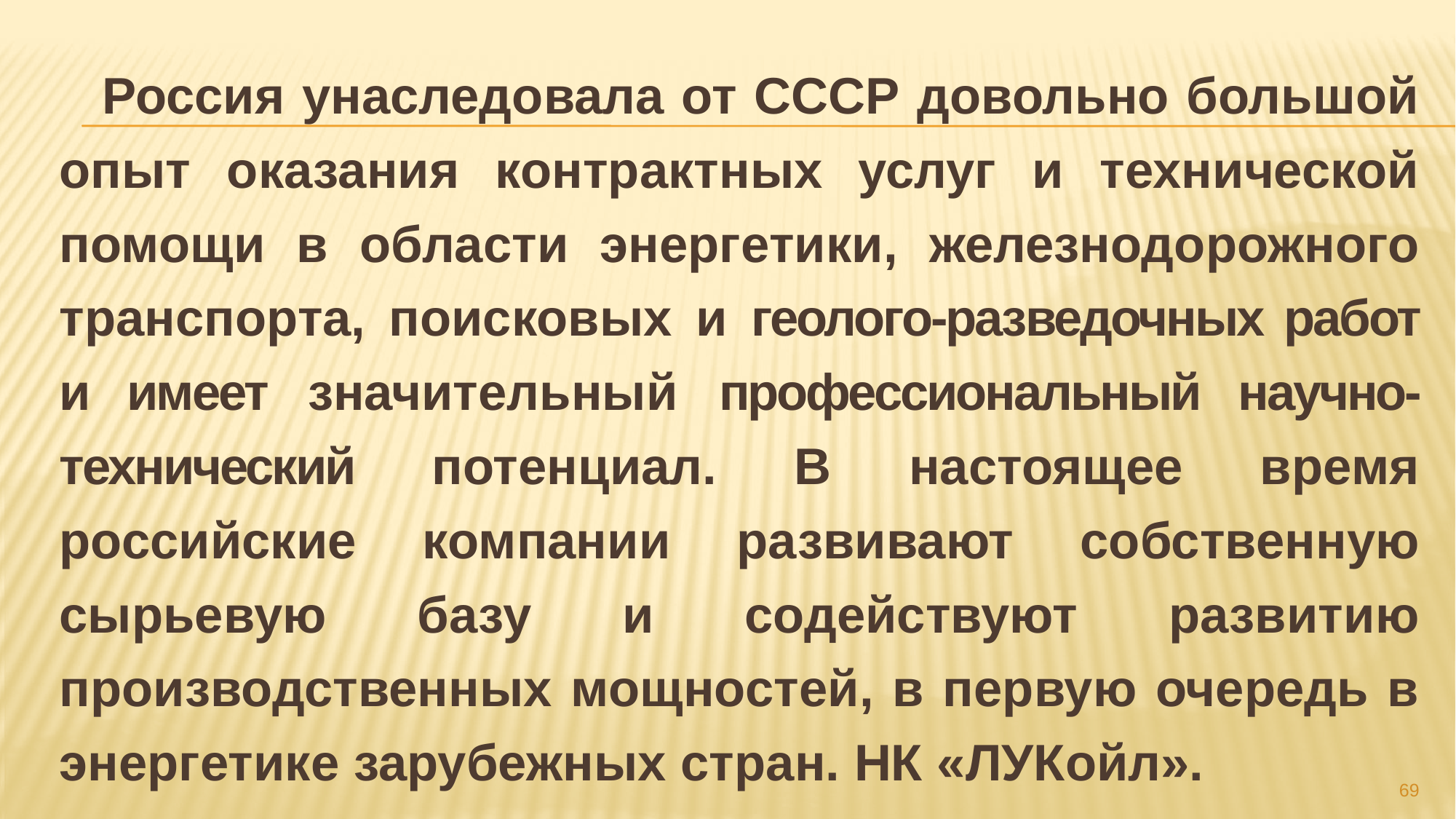

Россия унаследовала от СССР довольно большой опыт оказания контрактных услуг и технической помощи в области энергетики, железнодорожного транспорта, поисковых и геолого-разведочных работ и имеет значительный профессиональный научно-технический потенциал. В настоящее время российские компании развивают собственную сырьевую базу и содействуют развитию производственных мощностей, в первую очередь в энергетике зарубежных стран. НК «ЛУКойл».
#
69